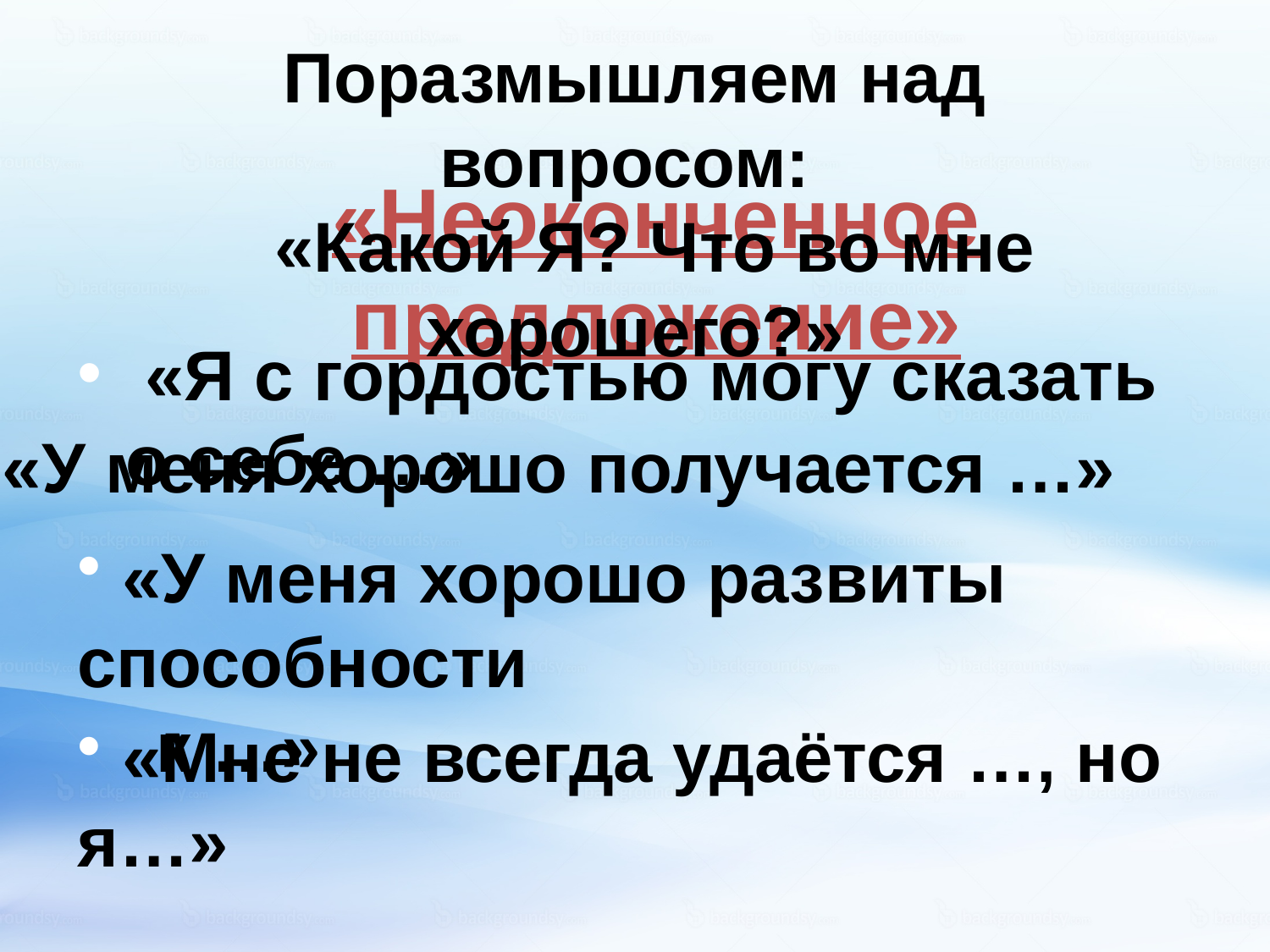

Поразмышляем над вопросом:
   «Какой Я? Что во мне  хорошего?»
# «Неоконченное предложение»
 «Я с гордостью могу сказать о себе …»
 «У меня хорошо получается …»
 «У меня хорошо развиты способности
    к …»
 «Мне не всегда удаётся …, но я…»